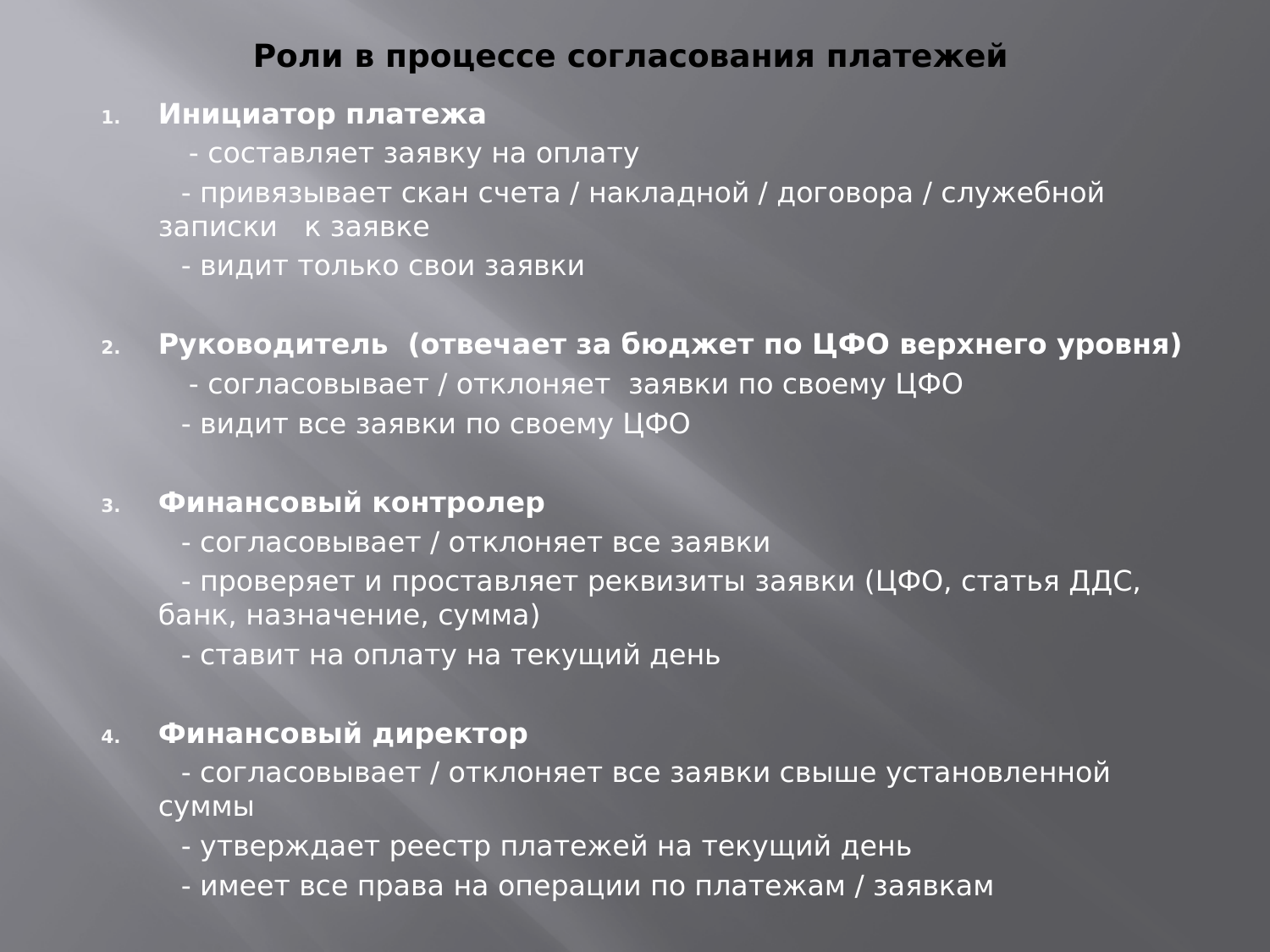

# Роли в процессе согласования платежей
Инициатор платежа
         - составляет заявку на оплату
         - привязывает скан счета / накладной / договора / служебной записки   к заявке
         - видит только свои заявки

Руководитель  (отвечает за бюджет по ЦФО верхнего уровня)
         - согласовывает / отклоняет  заявки по своему ЦФО
         - видит все заявки по своему ЦФО

Финансовый контролер
         - согласовывает / отклоняет все заявки
         - проверяет и проставляет реквизиты заявки (ЦФО, статья ДДС, банк, назначение, сумма)
         - ставит на оплату на текущий день

Финансовый директор
         - согласовывает / отклоняет все заявки свыше установленной суммы
         - утверждает реестр платежей на текущий день
         - имеет все права на операции по платежам / заявкам